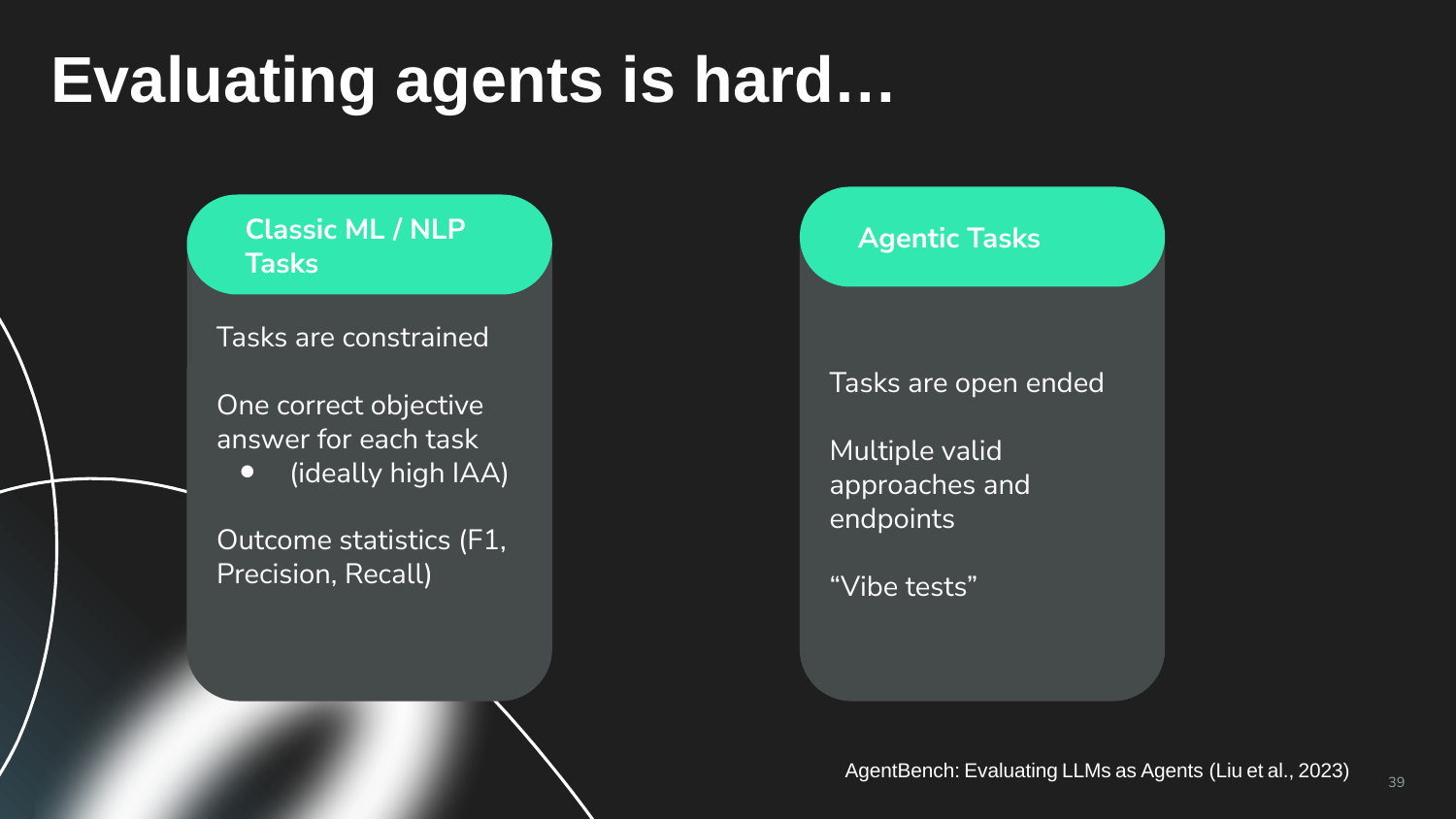

# Evaluating agents is hard…
Agentic Tasks
Classic ML / NLP Tasks

Tasks are constrained

One correct objective answer for each task
(ideally high IAA)

Outcome statistics (F1, Precision, Recall)

Tasks are open ended

Multiple valid approaches and endpoints

“Vibe tests”

AgentBench: Evaluating LLMs as Agents (Liu et al., 2023)